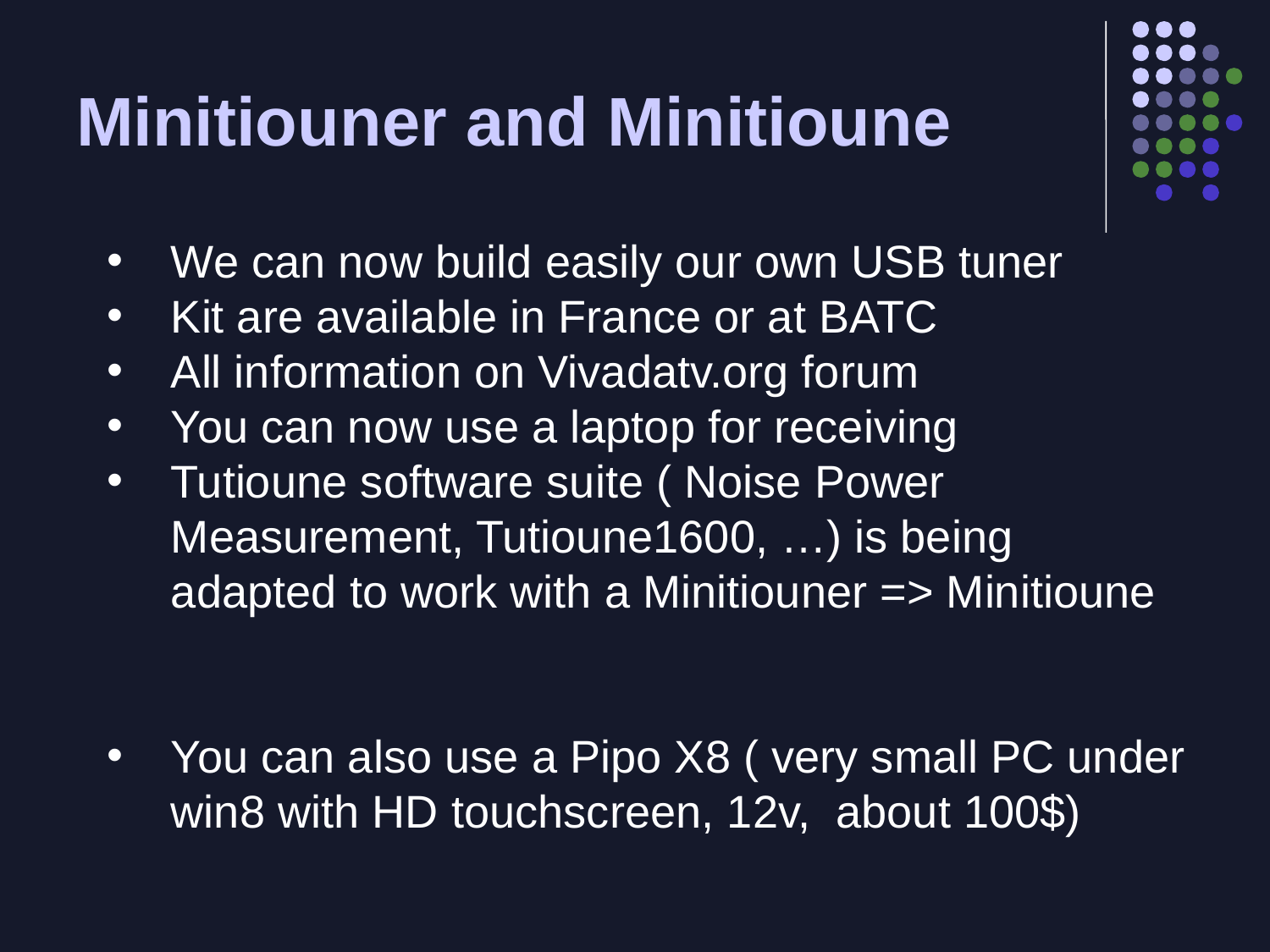

# Minitiouner and Minitioune
We can now build easily our own USB tuner
Kit are available in France or at BATC
All information on Vivadatv.org forum
You can now use a laptop for receiving
Tutioune software suite ( Noise Power Measurement, Tutioune1600, …) is being adapted to work with a Minitiouner => Minitioune

You can also use a Pipo X8 ( very small PC under win8 with HD touchscreen, 12v,  about 100$)